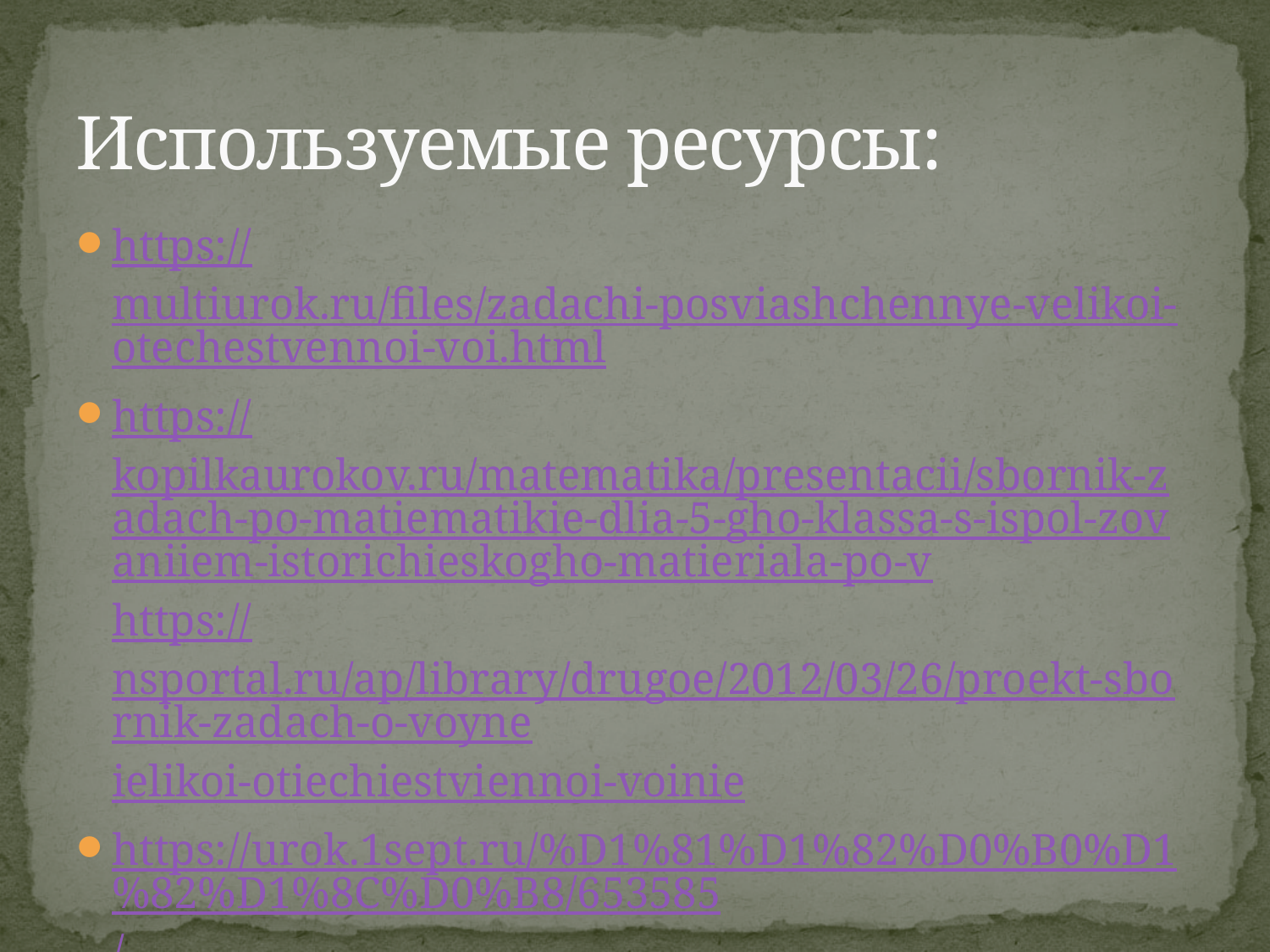

# Используемые ресурсы:
https://multiurok.ru/files/zadachi-posviashchennye-velikoi-otechestvennoi-voi.html
https://kopilkaurokov.ru/matematika/presentacii/sbornik-zadach-po-matiematikie-dlia-5-gho-klassa-s-ispol-zovaniiem-istorichieskogho-matieriala-po-vhttps://nsportal.ru/ap/library/drugoe/2012/03/26/proekt-sbornik-zadach-o-voyneielikoi-otiechiestviennoi-voinie
https://urok.1sept.ru/%D1%81%D1%82%D0%B0%D1%82%D1%8C%D0%B8/653585/
https://studfiles.net/preview/5909211/page:6/